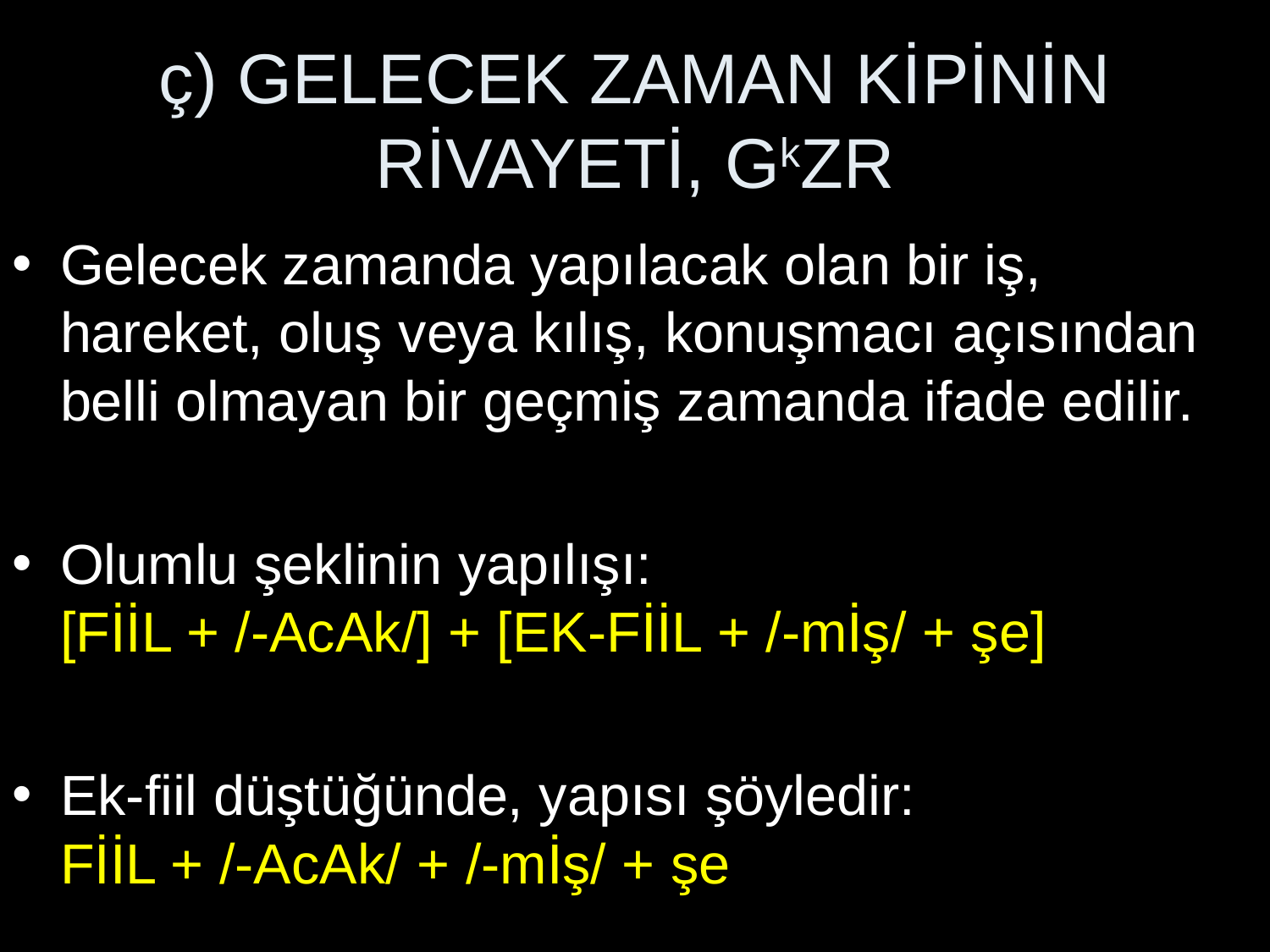

# ç) GELECEK ZAMAN KİPİNİN RİVAYETİ, GkZR
Gelecek zamanda yapılacak olan bir iş, hareket, oluş veya kılış, konuşmacı açısından belli olmayan bir geçmiş zamanda ifade edilir.

Olumlu şeklinin yapılışı:
[FİİL + /-AcAk/] + [EK-FİİL + /-mİş/ + şe]

Ek-fiil düştüğünde, yapısı şöyledir:
FİİL + /-AcAk/ + /-mİş/ + şe